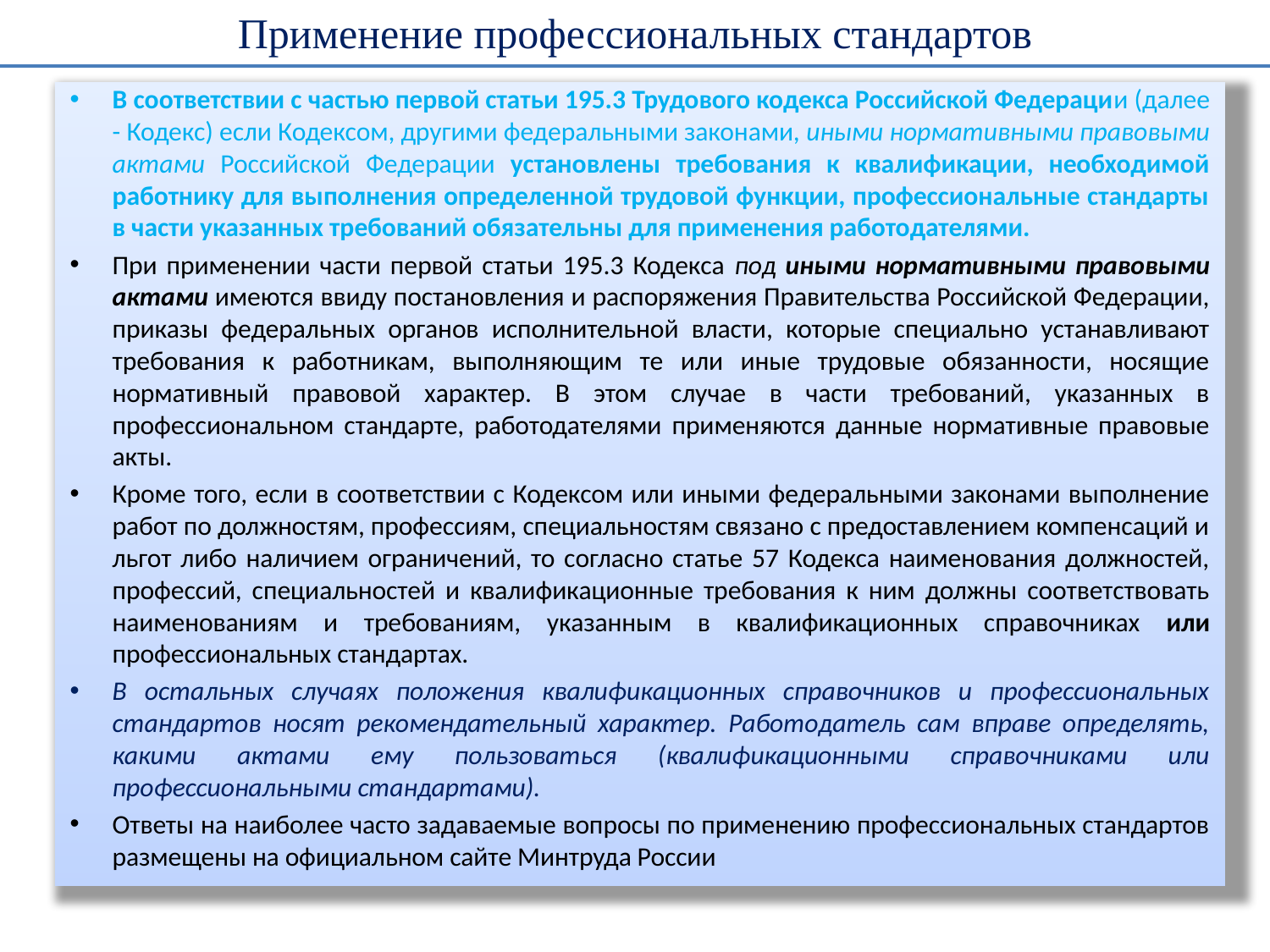

Применение профессиональных стандартов
В соответствии с частью первой статьи 195.3 Трудового кодекса Российской Федерации (далее - Кодекс) если Кодексом, другими федеральными законами, иными нормативными правовыми актами Российской Федерации установлены требования к квалификации, необходимой работнику для выполнения определенной трудовой функции, профессиональные стандарты в части указанных требований обязательны для применения работодателями.
При применении части первой статьи 195.3 Кодекса под иными нормативными правовыми актами имеются ввиду постановления и распоряжения Правительства Российской Федерации, приказы федеральных органов исполнительной власти, которые специально устанавливают требования к работникам, выполняющим те или иные трудовые обязанности, носящие нормативный правовой характер. В этом случае в части требований, указанных в профессиональном стандарте, работодателями применяются данные нормативные правовые акты.
Кроме того, если в соответствии с Кодексом или иными федеральными законами выполнение работ по должностям, профессиям, специальностям связано с предоставлением компенсаций и льгот либо наличием ограничений, то согласно статье 57 Кодекса наименования должностей, профессий, специальностей и квалификационные требования к ним должны соответствовать наименованиям и требованиям, указанным в квалификационных справочниках или профессиональных стандартах.
В остальных случаях положения квалификационных справочников и профессиональных стандартов носят рекомендательный характер. Работодатель сам вправе определять, какими актами ему пользоваться (квалификационными справочниками или профессиональными стандартами).
Ответы на наиболее часто задаваемые вопросы по применению профессиональных стандартов размещены на официальном сайте Минтруда России